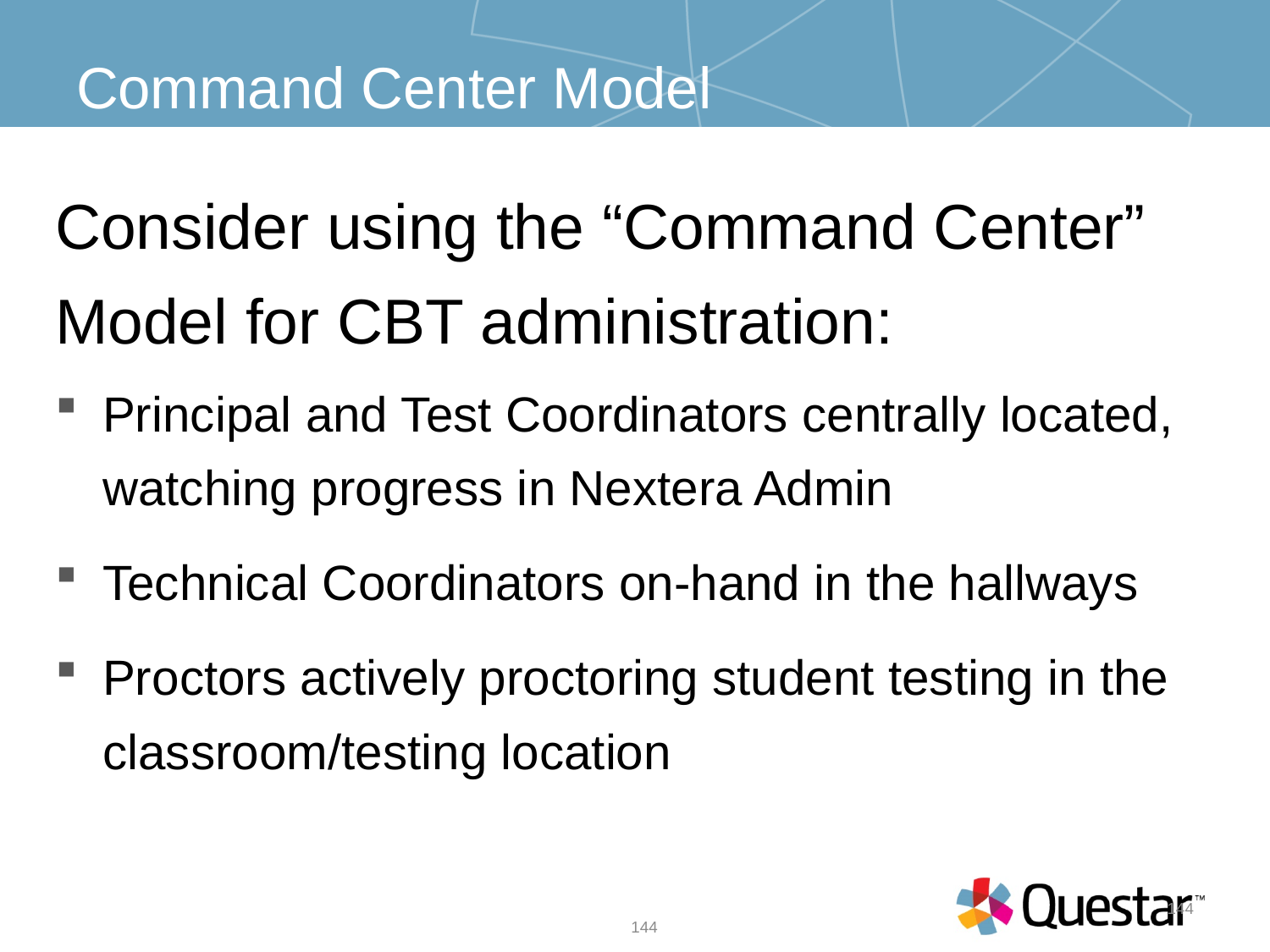

# Command Center Model
Consider using the “Command Center” Model for CBT administration:
Principal and Test Coordinators centrally located, watching progress in Nextera Admin
Technical Coordinators on-hand in the hallways
Proctors actively proctoring student testing in the classroom/testing location

144
144